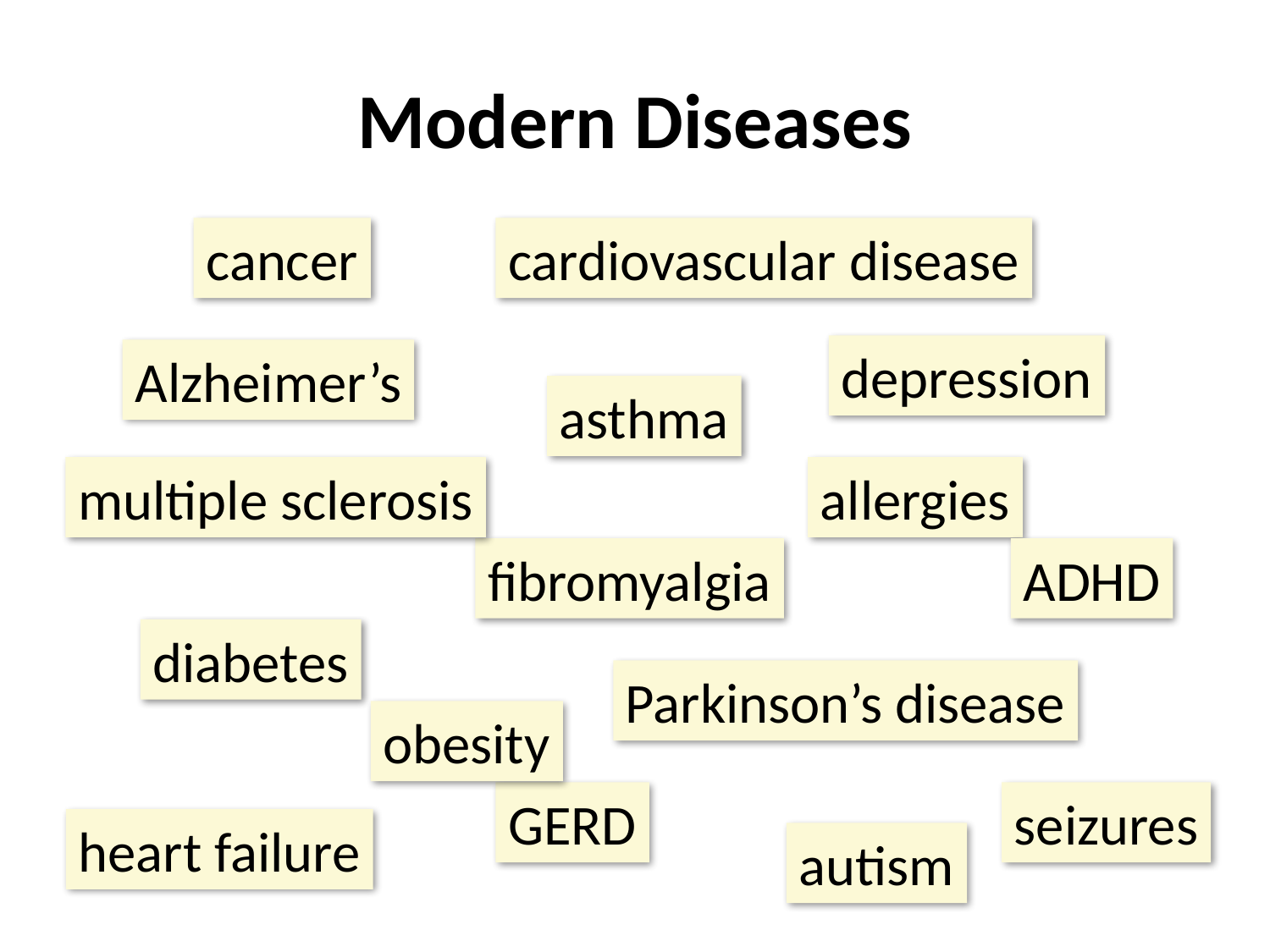

# Modern Diseases
cancer
cardiovascular disease
depression
Alzheimer’s
asthma
multiple sclerosis
allergies
fibromyalgia
ADHD
diabetes
Parkinson’s disease
obesity
GERD
seizures
heart failure
autism